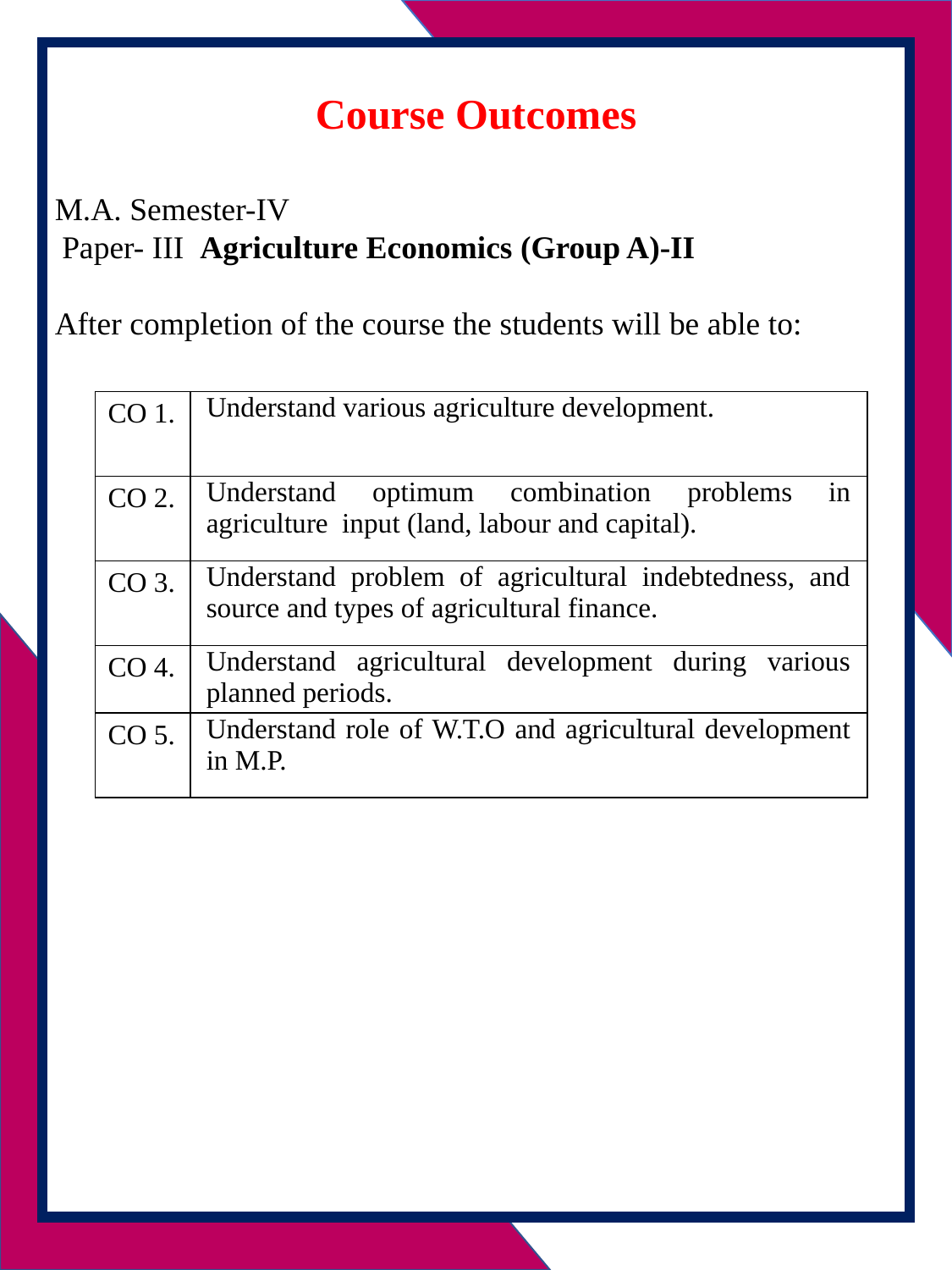

Course Outcomes

M.A. Semester-IV
 Paper- III  Agriculture Economics (Group A)-II

After completion of the course the students will be able to:

| CO 1. | Understand various agriculture development. |
| --- | --- |
| CO 2. | Understand optimum combination problems in agriculture input (land, labour and capital). |
| CO 3. | Understand problem of agricultural indebtedness, and source and types of agricultural finance. |
| CO 4. | Understand agricultural development during various planned periods. |
| CO 5. | Understand role of W.T.O and agricultural development in M.P. |